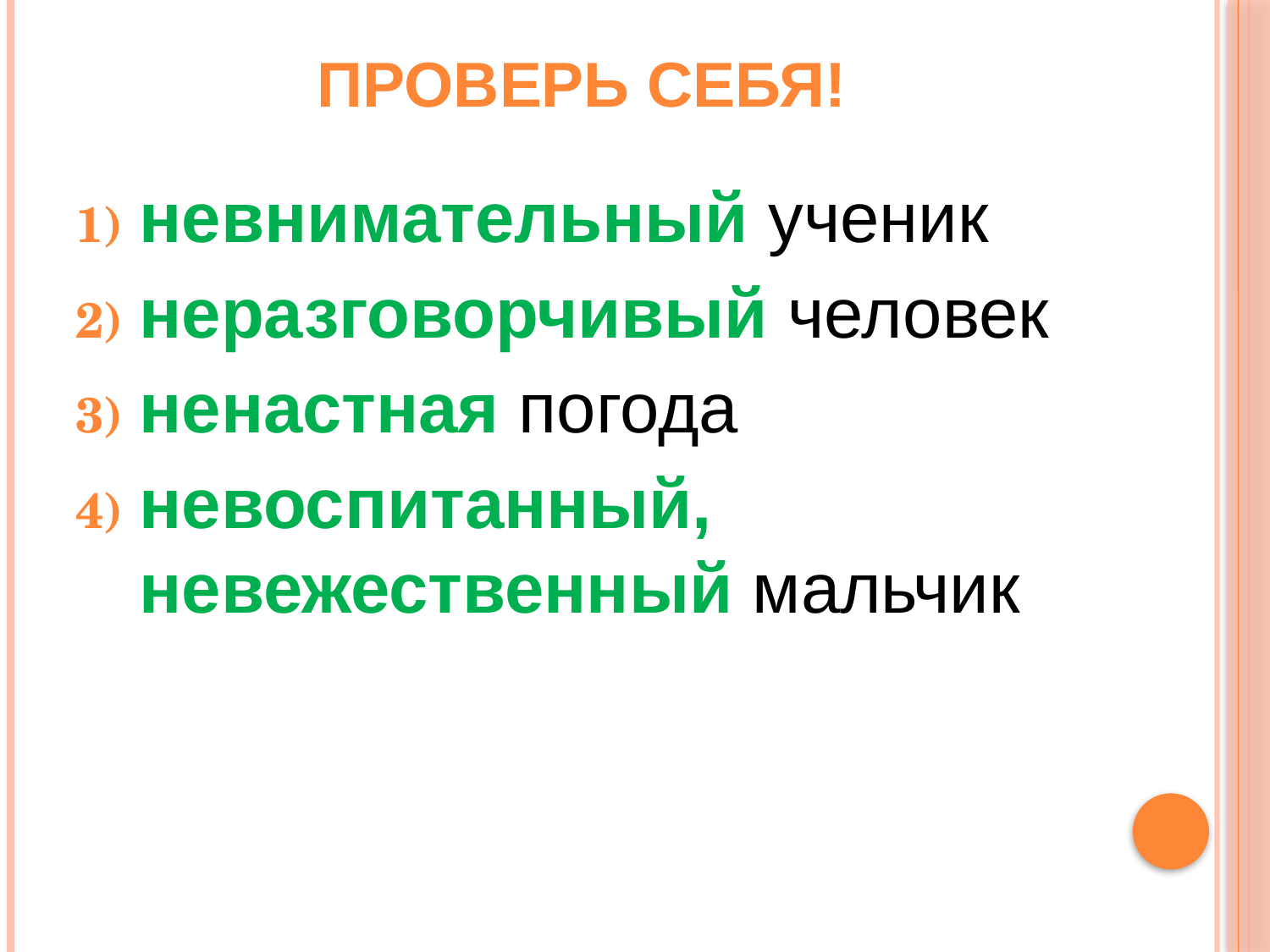

# Проверь себя!
невнимательный ученик
неразговорчивый человек
ненастная погода
невоспитанный, невежественный мальчик